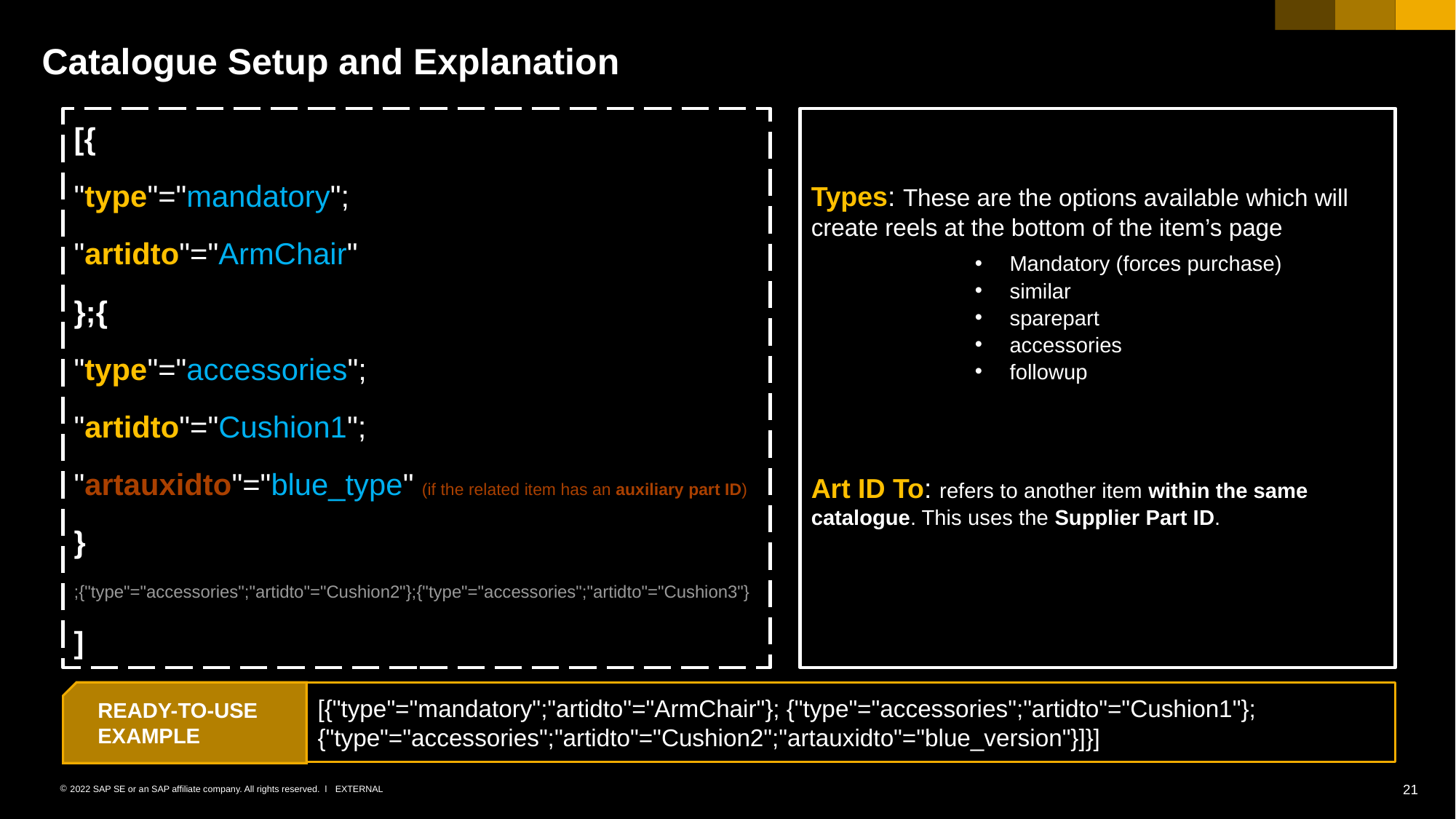

# Catalogue Setup and Explanation
[{
"type"="mandatory";
"artidto"="ArmChair"
};{
"type"="accessories";
"artidto"="Cushion1";
"artauxidto"="blue_type" (if the related item has an auxiliary part ID)
}
;{"type"="accessories";"artidto"="Cushion2"};{"type"="accessories";"artidto"="Cushion3"}
]

Types: These are the options available which will create reels at the bottom of the item’s page
Mandatory (forces purchase)
similar
sparepart
accessories
followup

Art ID To: refers to another item within the same catalogue. This uses the Supplier Part ID.

[{"type"="mandatory";"artidto"="ArmChair"}; {"type"="accessories";"artidto"="Cushion1"}; {"type"="accessories";"artidto"="Cushion2";"artauxidto"="blue_version"}]}]
READY-TO-USE EXAMPLE